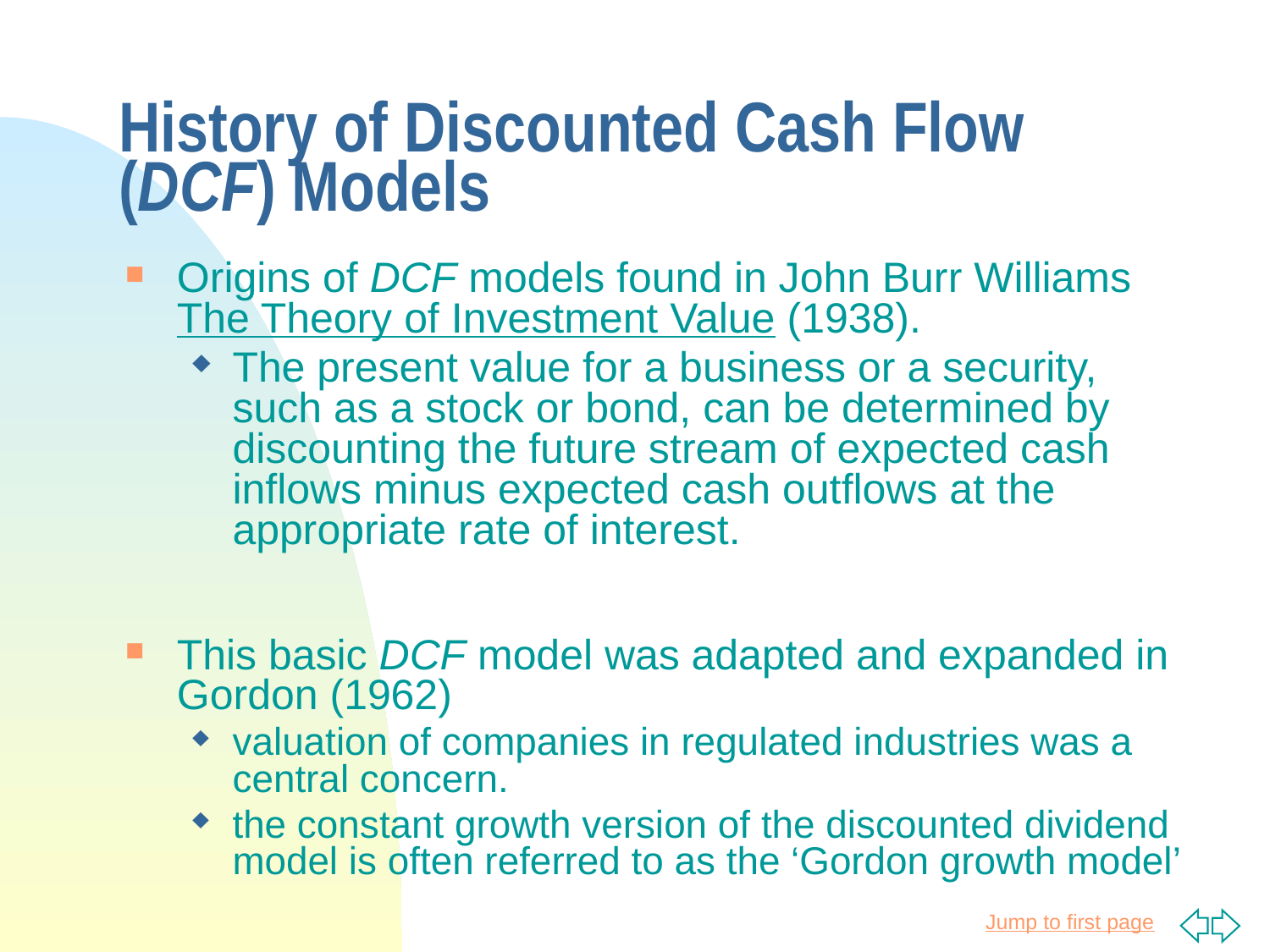

# History of Discounted Cash Flow (DCF) Models
Origins of DCF models found in John Burr Williams The Theory of Investment Value (1938).
The present value for a business or a security, such as a stock or bond, can be determined by discounting the future stream of expected cash inflows minus expected cash outflows at the appropriate rate of interest.

This basic DCF model was adapted and expanded in Gordon (1962)
valuation of companies in regulated industries was a central concern.
the constant growth version of the discounted dividend model is often referred to as the ‘Gordon growth model’